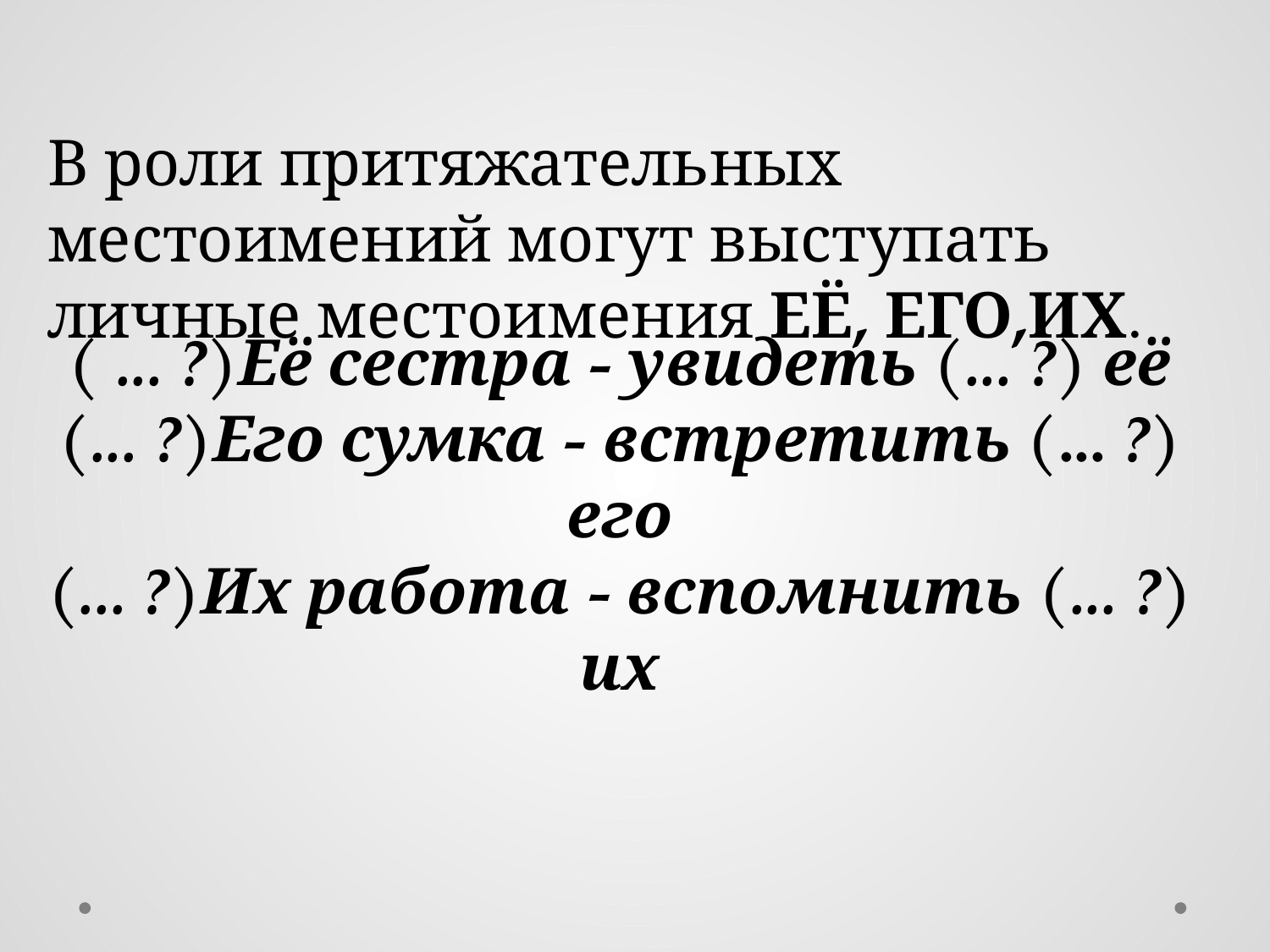

В роли притяжательных местоимений могут выступать личные местоимения ЕЁ, ЕГО,ИХ.
( ... ?)Её сестра - увидеть (... ?) её
(... ?)Его сумка - встретить (... ?) его
(... ?)Их работа - вспомнить (... ?) их